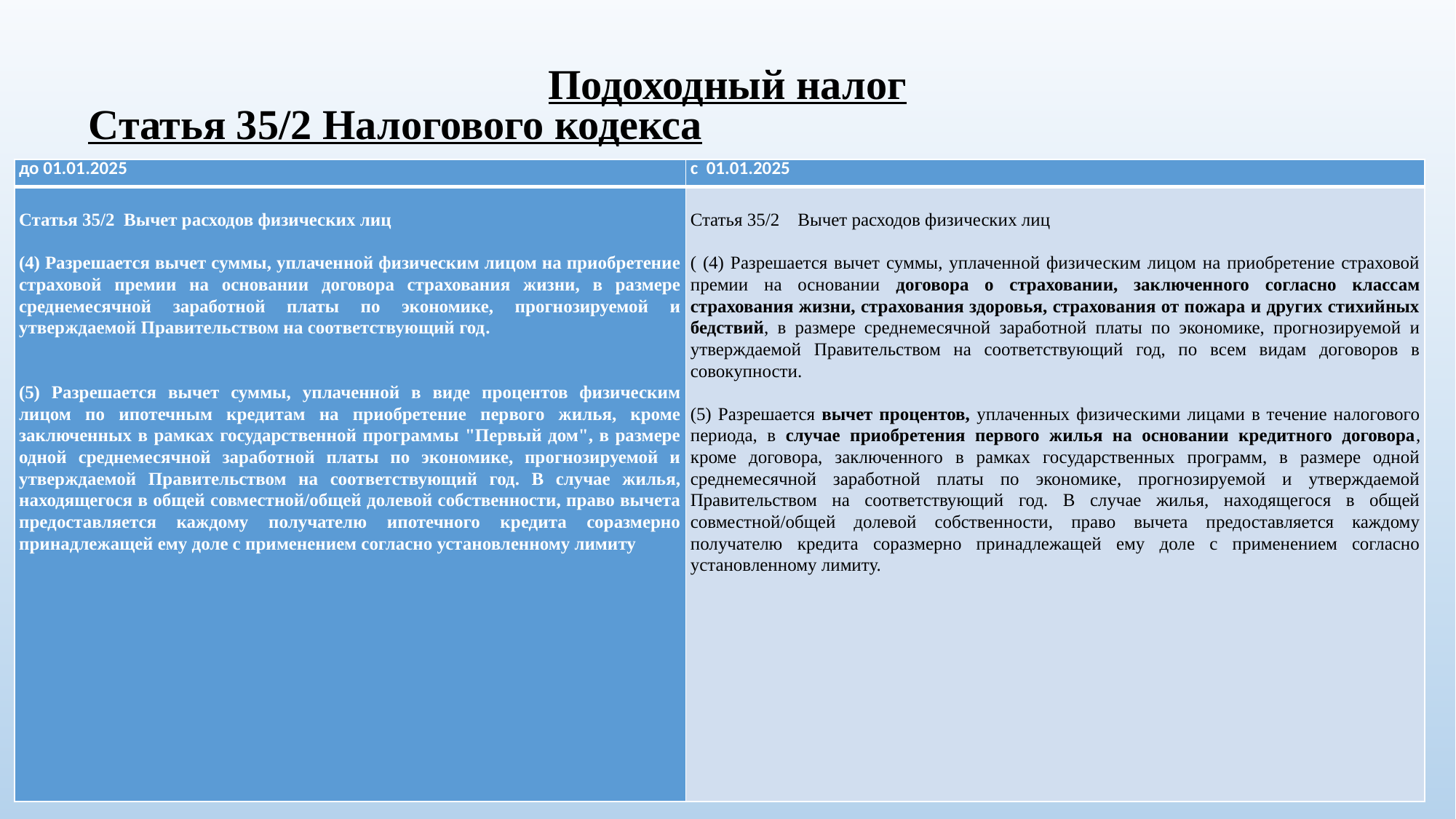

# Подоходный налог
Cтатья 35/2 Налогового кодекса
| до 01.01.2025 | c 01.01.2025 |
| --- | --- |
| Статья 35/2 Вычет расходов физических лиц   (4) Разрешается вычет суммы, уплаченной физическим лицом на приобретение страховой премии на основании договора страхования жизни, в размере среднемесячной заработной платы по экономике, прогнозируемой и утверждаемой Правительством на соответствующий год.      (5) Разрешается вычет суммы, уплаченной в виде процентов физическим лицом по ипотечным кредитам на приобретение первого жилья, кроме заключенных в рамках государственной программы "Первый дом", в размере одной среднемесячной заработной платы по экономике, прогнозируемой и утверждаемой Правительством на соответствующий год. В случае жилья, находящегося в общей совместной/общей долевой собственности, право вычета предоставляется каждому получателю ипотечного кредита соразмерно принадлежащей ему доле с применением согласно установленному лимиту | Статья 35/2 Вычет расходов физических лиц   ( (4) Разрешается вычет суммы, уплаченной физическим лицом на приобретение страховой премии на основании договора о страховании, заключенного согласно классам страхования жизни, страхования здоровья, страхования от пожара и других стихийных бедствий, в размере среднемесячной заработной платы по экономике, прогнозируемой и утверждаемой Правительством на соответствующий год, по всем видам договоров в совокупности.   (5) Разрешается вычет процентов, уплаченных физическими лицами в течение налогового периода, в случае приобретения первого жилья на основании кредитного договора, кроме договора, заключенного в рамках государственных программ, в размере одной среднемесячной заработной платы по экономике, прогнозируемой и утверждаемой Правительством на соответствующий год. В случае жилья, находящегося в общей совместной/общей долевой собственности, право вычета предоставляется каждому получателю кредита соразмерно принадлежащей ему доле с применением согласно установленному лимиту. |